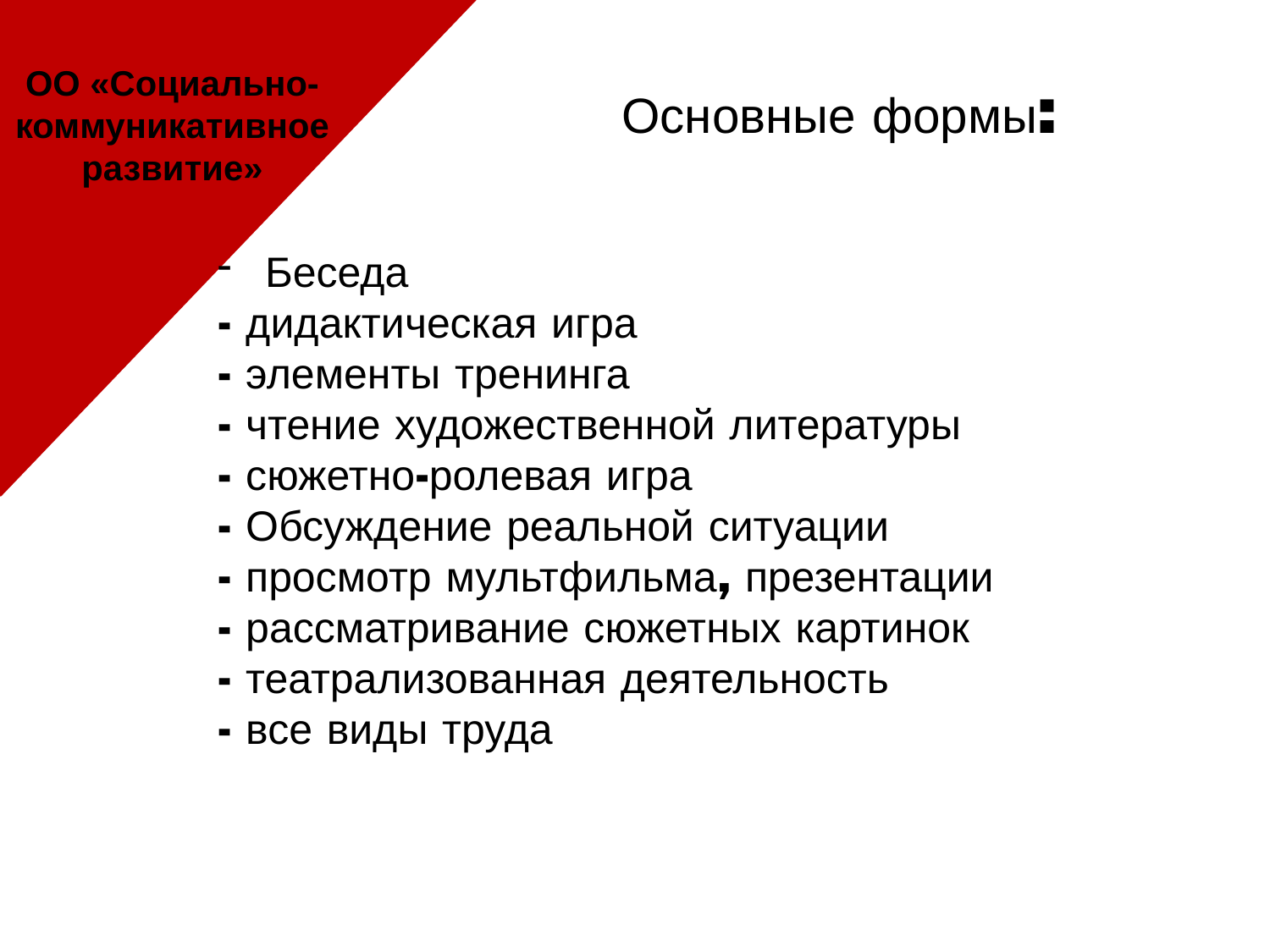

ОО «Социально-коммуникативное развитие»

# Основные формы:
Беседа
- дидактическая игра
- элементы тренинга
- чтение художественной литературы
- сюжетно-ролевая игра
- Обсуждение реальной ситуации
- просмотр мультфильма, презентации
- рассматривание сюжетных картинок
- театрализованная деятельность
- все виды труда